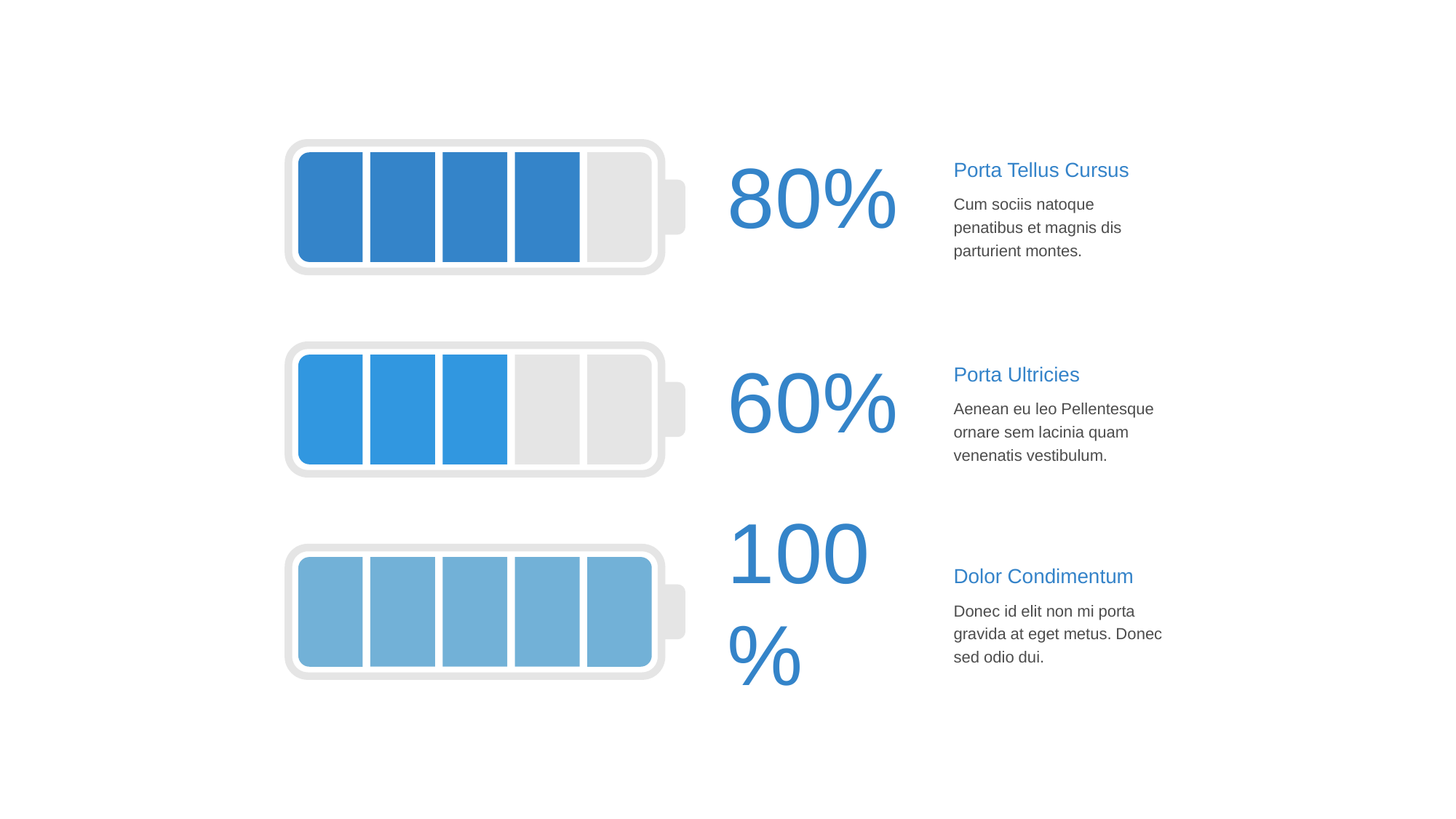

80%
Porta Tellus Cursus
Cum sociis natoque penatibus et magnis dis parturient montes.
60%
Porta Ultricies
Aenean eu leo Pellentesque ornare sem lacinia quam venenatis vestibulum.
100%
Dolor Condimentum
Donec id elit non mi porta gravida at eget metus. Donec sed odio dui.